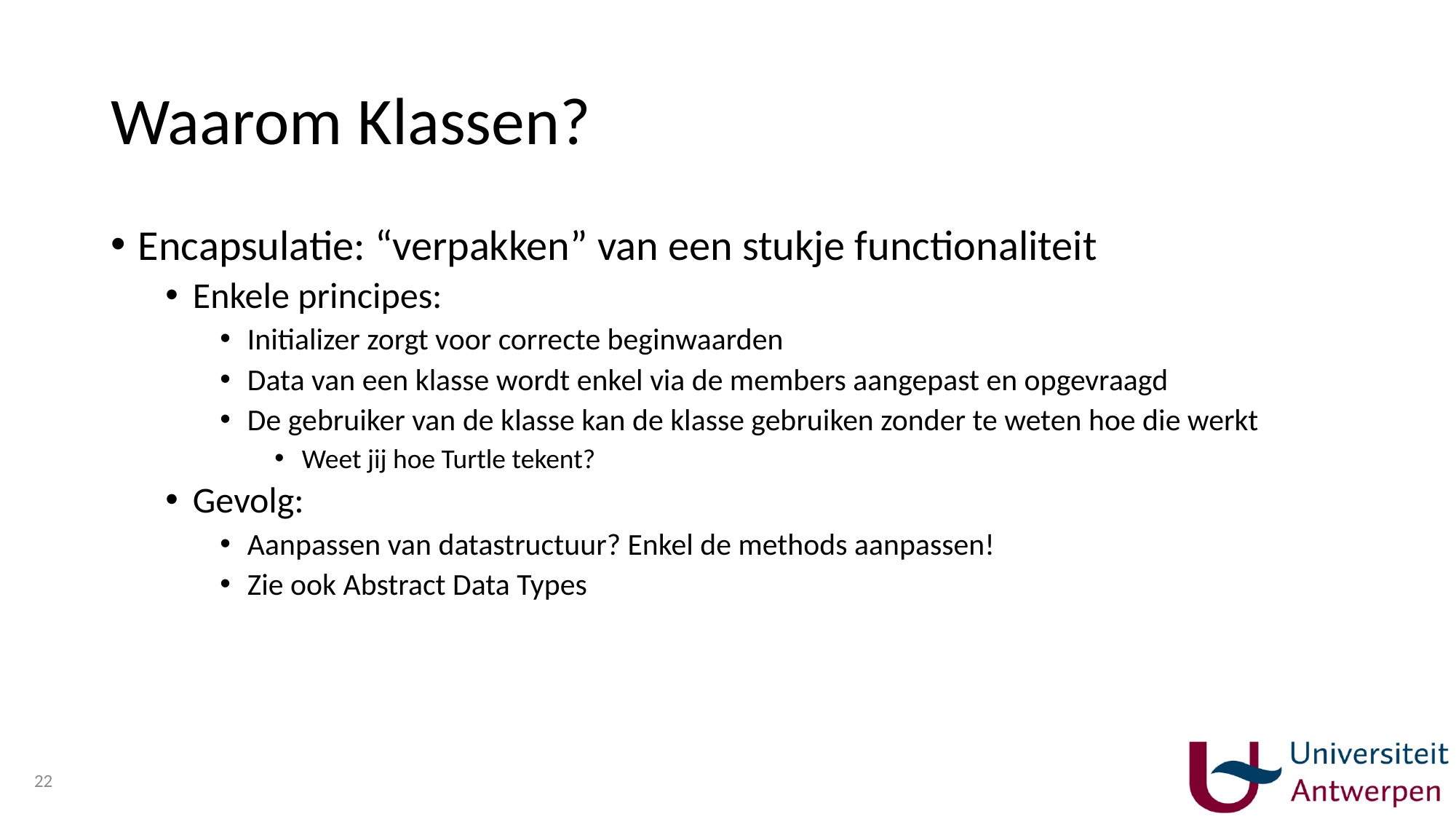

# Waarom Klassen?
Encapsulatie: “verpakken” van een stukje functionaliteit
Enkele principes:
Initializer zorgt voor correcte beginwaarden
Data van een klasse wordt enkel via de members aangepast en opgevraagd
De gebruiker van de klasse kan de klasse gebruiken zonder te weten hoe die werkt
Weet jij hoe Turtle tekent?
Gevolg:
Aanpassen van datastructuur? Enkel de methods aanpassen!
Zie ook Abstract Data Types
22